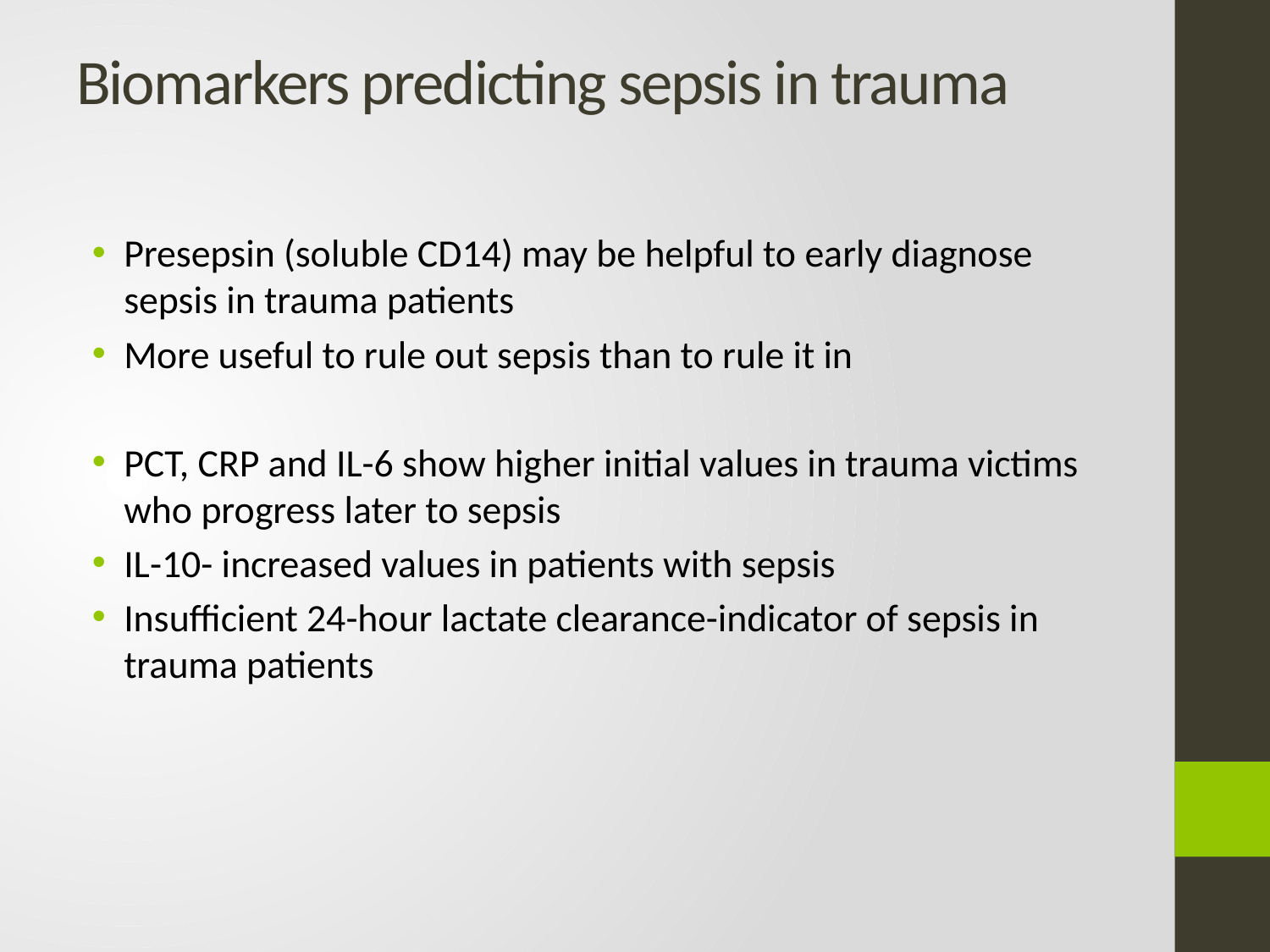

# Biomarkers predicting sepsis in trauma
Presepsin (soluble CD14) may be helpful to early diagnose sepsis in trauma patients
More useful to rule out sepsis than to rule it in

PCT, CRP and IL-6 show higher initial values in trauma victims who progress later to sepsis
IL-10- increased values in patients with sepsis
Insufficient 24-hour lactate clearance-indicator of sepsis in trauma patients